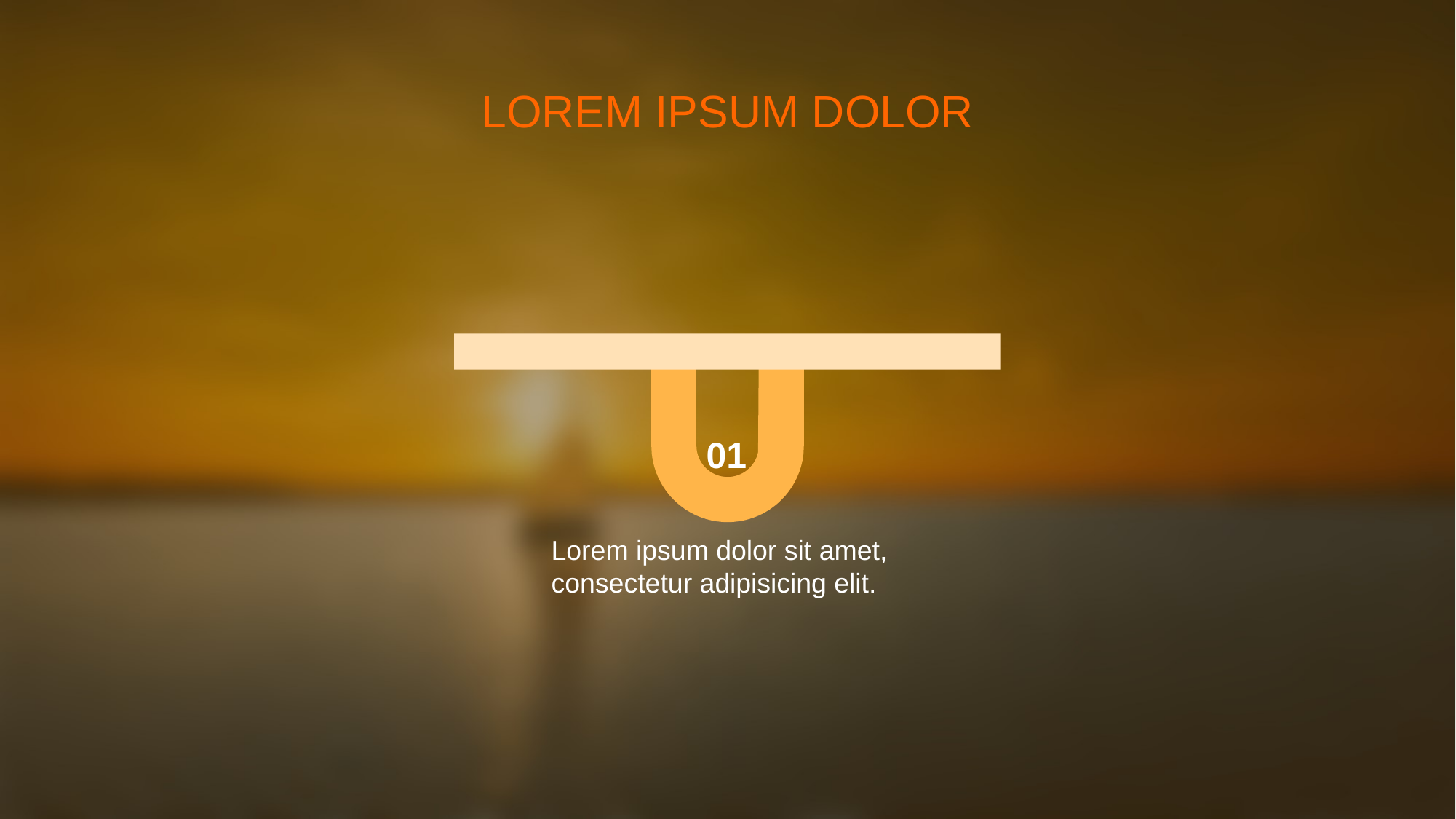

LOREM IPSUM DOLOR

01
Lorem ipsum dolor sit amet, consectetur adipisicing elit.